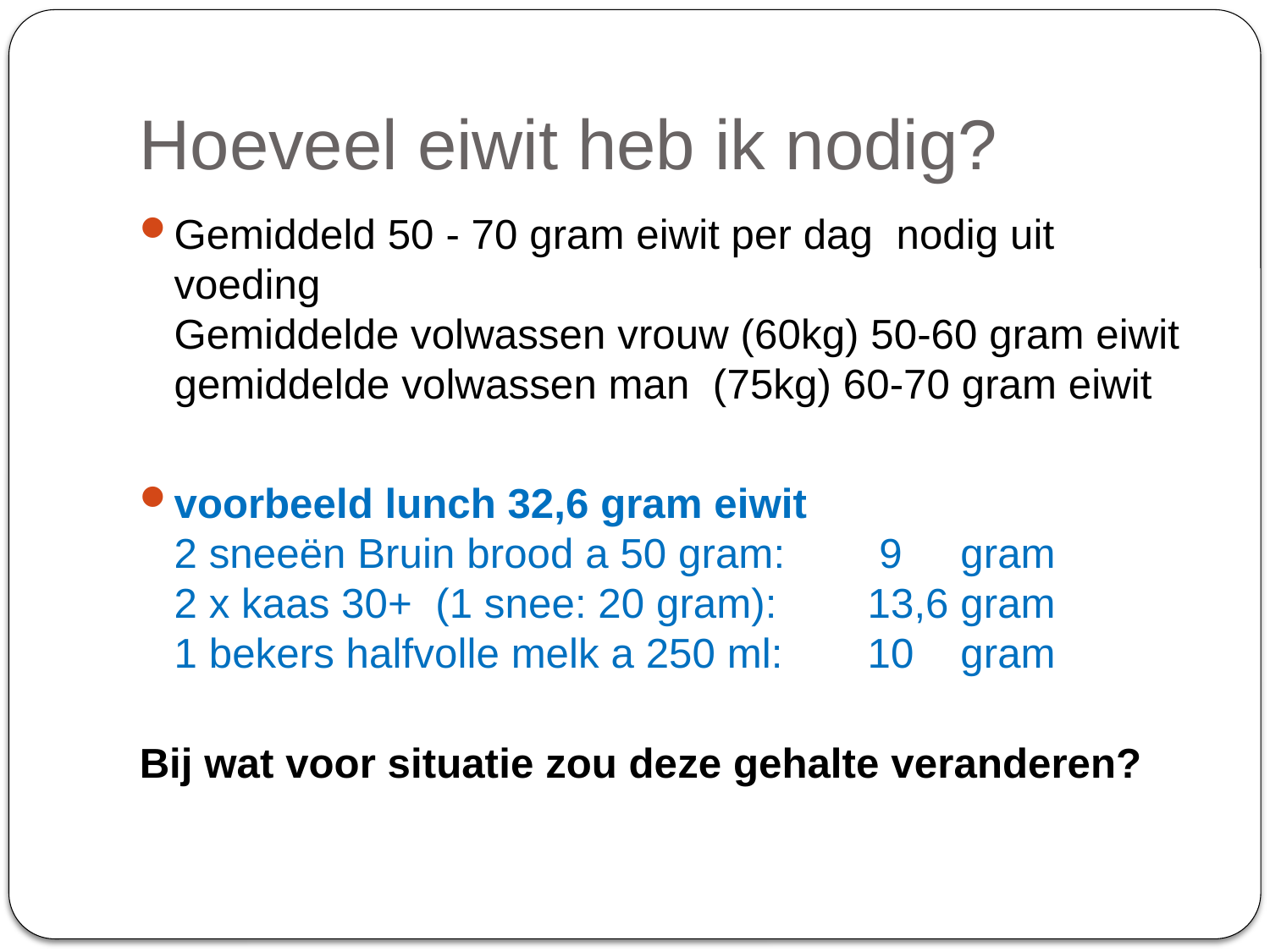

# Hoeveel eiwit heb ik nodig?
Gemiddeld 50 - 70 gram eiwit per dag  nodig uit voeding
Gemiddelde volwassen vrouw (60kg) 50-60 gram eiwit
gemiddelde volwassen man  (75kg) 60-70 gram eiwit

voorbeeld lunch 32,6 gram eiwit
2 sneeën Bruin brood a 50 gram: 	 9     gram
2 x kaas 30+  (1 snee: 20 gram):  	13,6 gram
1 bekers halfvolle melk a 250 ml: 	10    gram
Bij wat voor situatie zou deze gehalte veranderen?